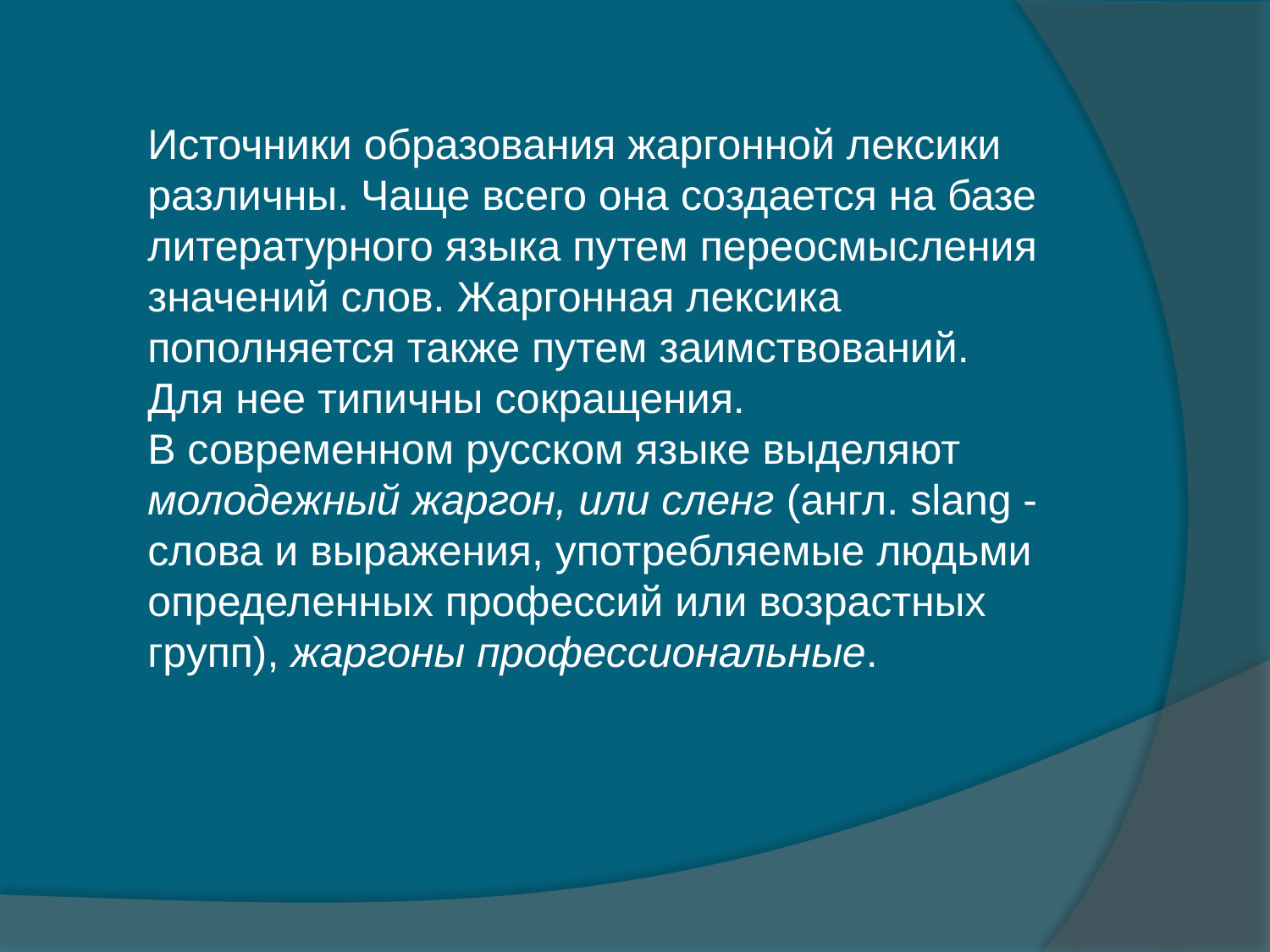

Источники образования жаргонной лексики различны. Чаще всего она создается на базе литературного языка путем переосмысления значений слов. Жаргонная лексика пополняется также путем заимствований. Для нее типичны сокращения. 
В современном русском языке выделяют молодежный жаргон, или сленг (англ. slang - слова и выражения, употребляемые людьми определенных профессий или возрастных групп), жаргоны профессиональные.